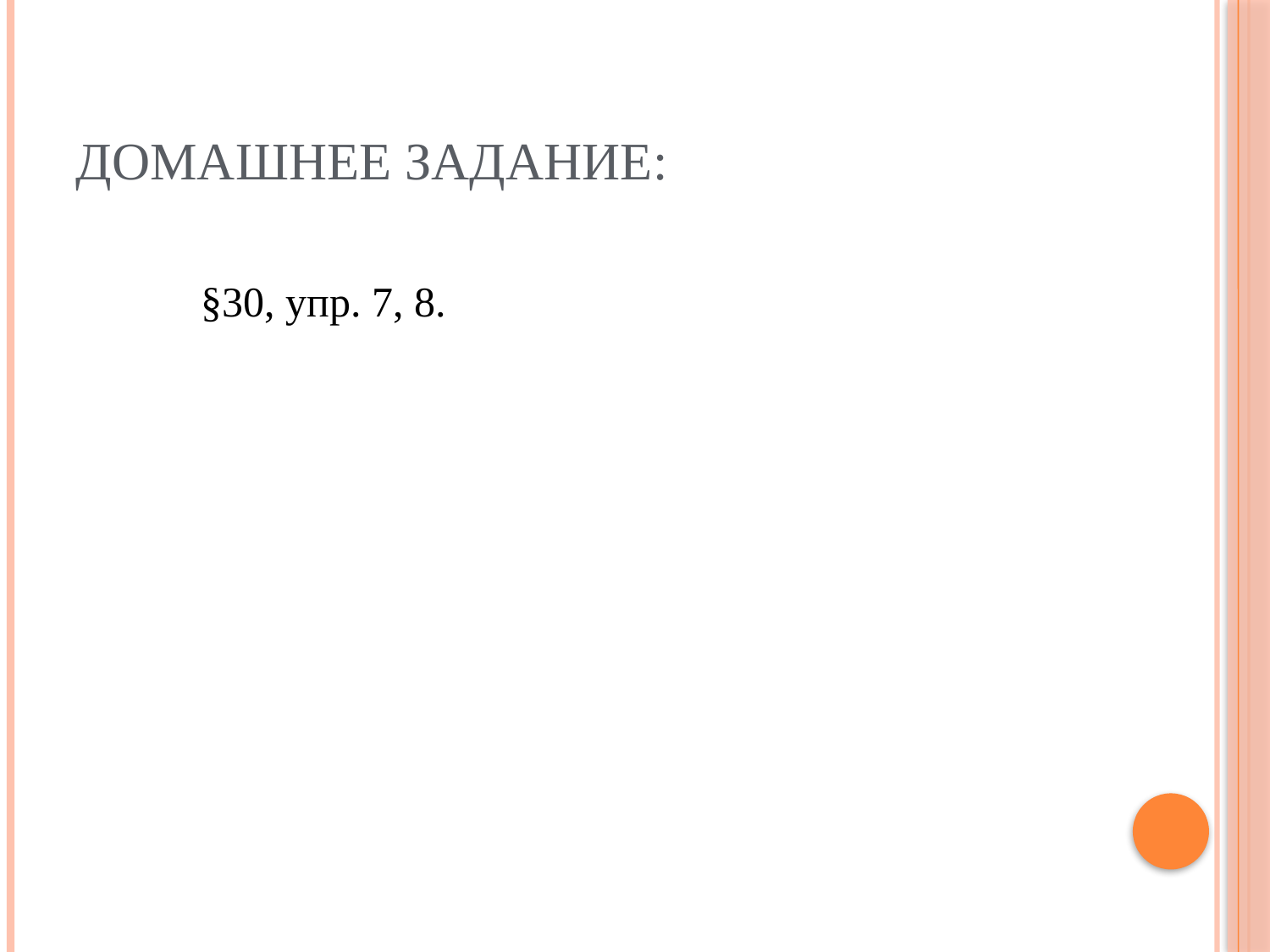

# Домашнее задание:
§30, упр. 7, 8.